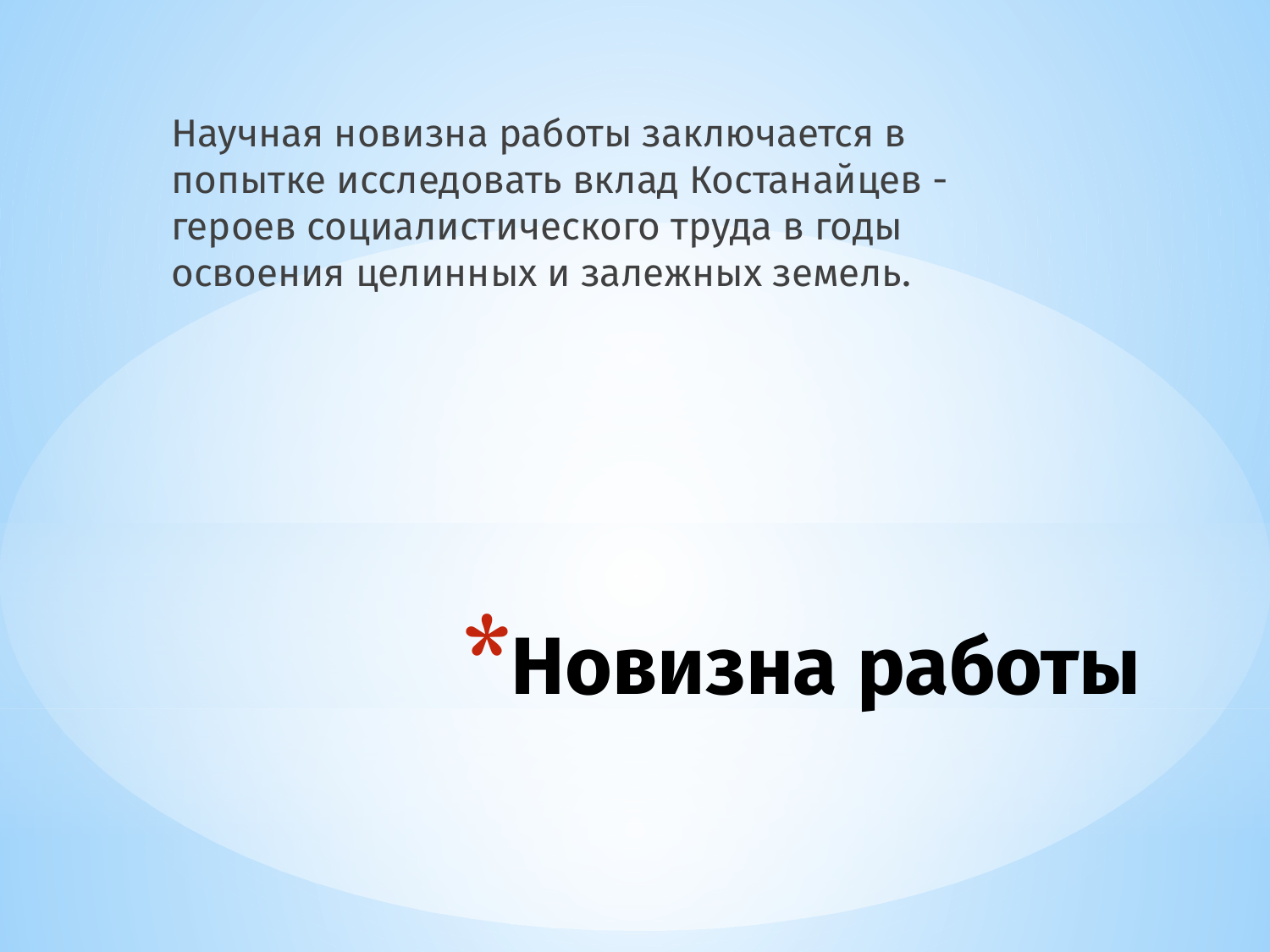

Научная новизна работы заключается в попытке исследовать вклад Костанайцев - героев социалистического труда в годы освоения целинных и залежных земель.
# Новизна работы